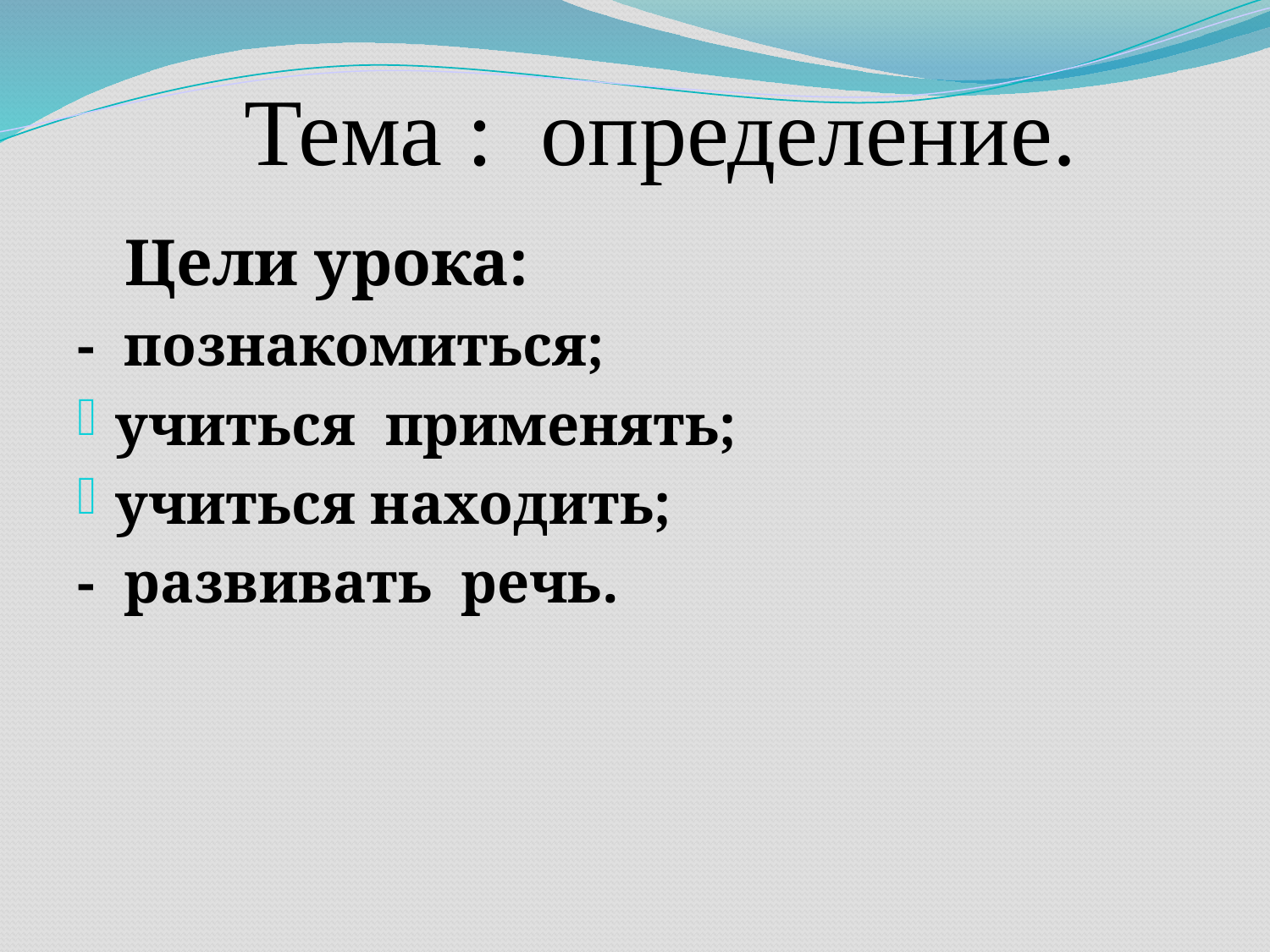

# Тема :  определение.
    Цели урока:
-  познакомиться;
учиться  применять;
учиться находить;
-  развивать  речь.